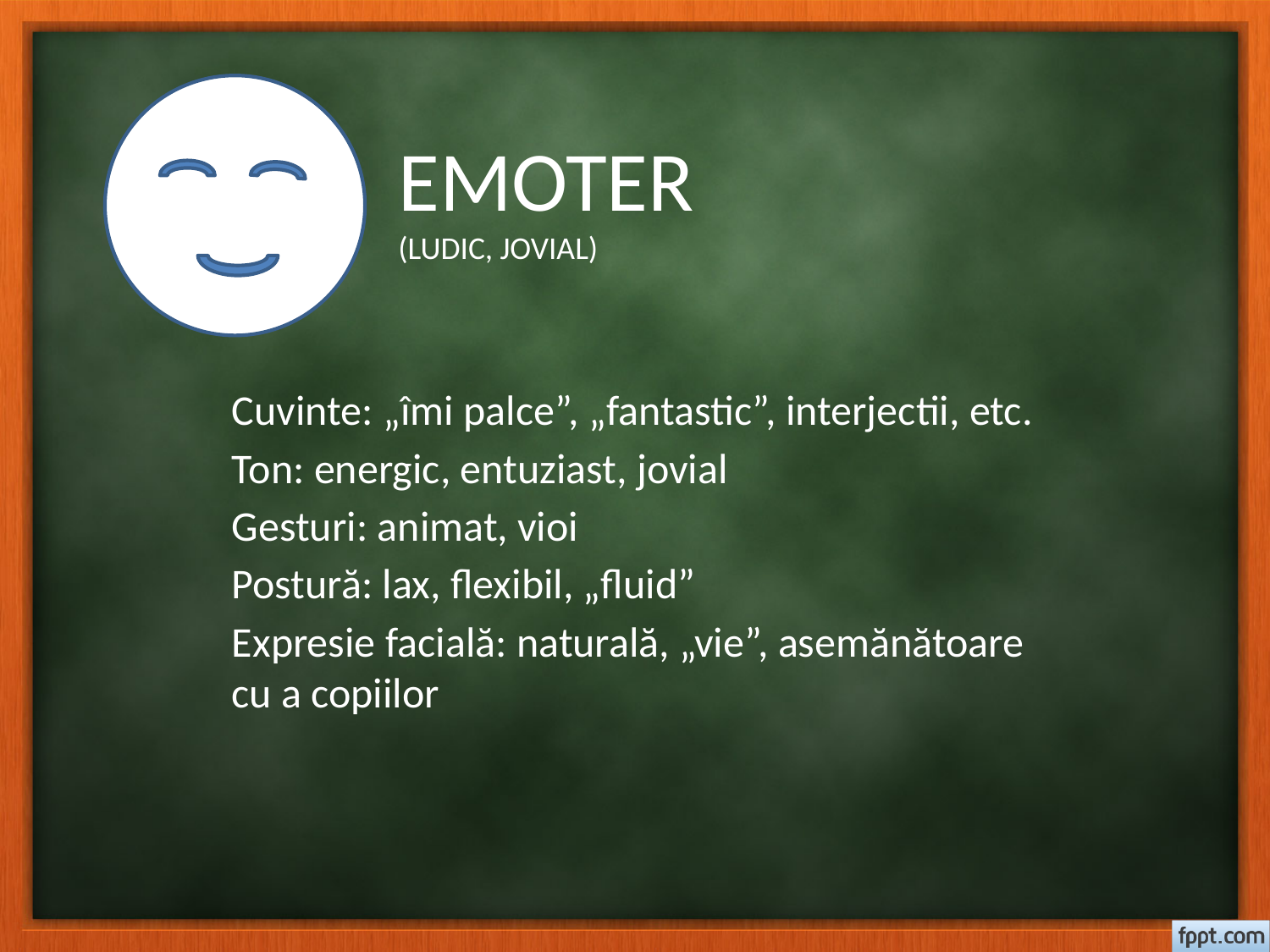

EMOTER
(LUDIC, JOVIAL)
Cuvinte: „îmi palce”, „fantastic”, interjectii, etc.
Ton: energic, entuziast, jovial
Gesturi: animat, vioi
Postură: lax, flexibil, „fluid”
Expresie facială: naturală, „vie”, asemănătoare cu a copiilor